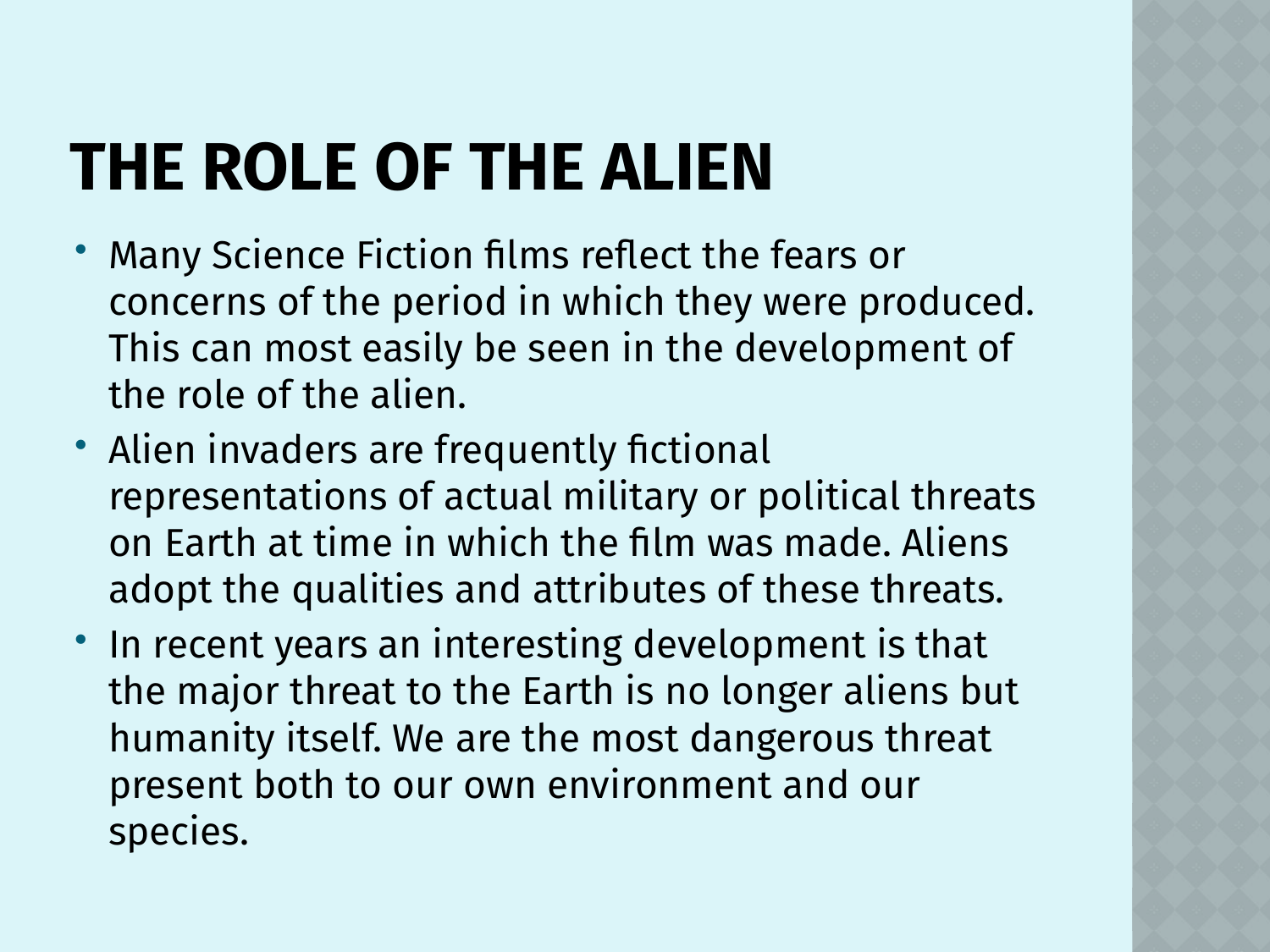

# THE ROLE OF THE ALIEN
Many Science Fiction films reflect the fears or concerns of the period in which they were produced. This can most easily be seen in the development of the role of the alien.
Alien invaders are frequently fictional representations of actual military or political threats on Earth at time in which the film was made. Aliens adopt the qualities and attributes of these threats.
In recent years an interesting development is that the major threat to the Earth is no longer aliens but humanity itself. We are the most dangerous threat present both to our own environment and our species.